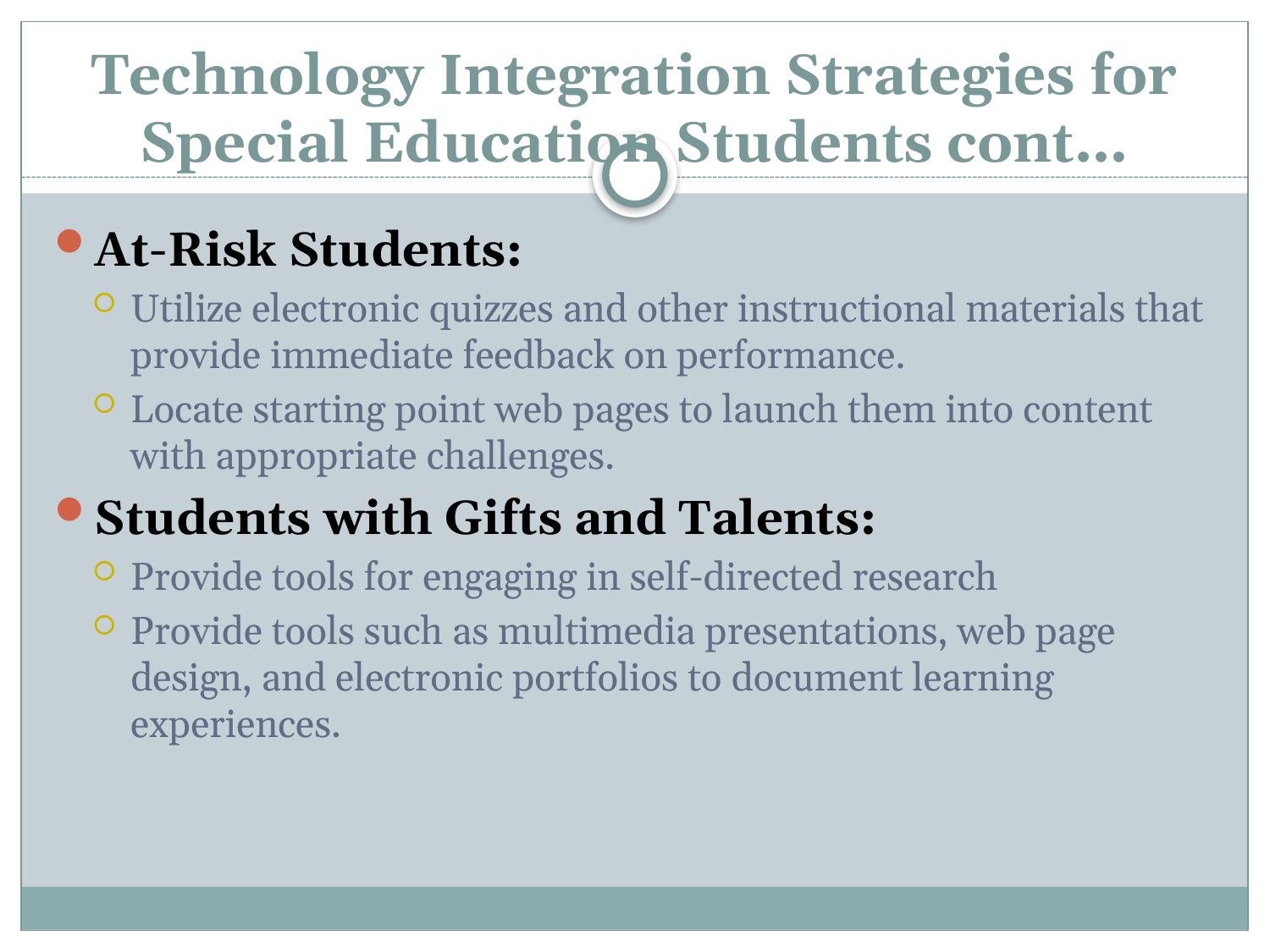

# Technology Integration Strategies for Special Education Students cont…
At-Risk Students:
Utilize electronic quizzes and other instructional materials that provide immediate feedback on performance.
Locate starting point web pages to launch them into content with appropriate challenges.
Students with Gifts and Talents:
Provide tools for engaging in self-directed research
Provide tools such as multimedia presentations, web page design, and electronic portfolios to document learning experiences.